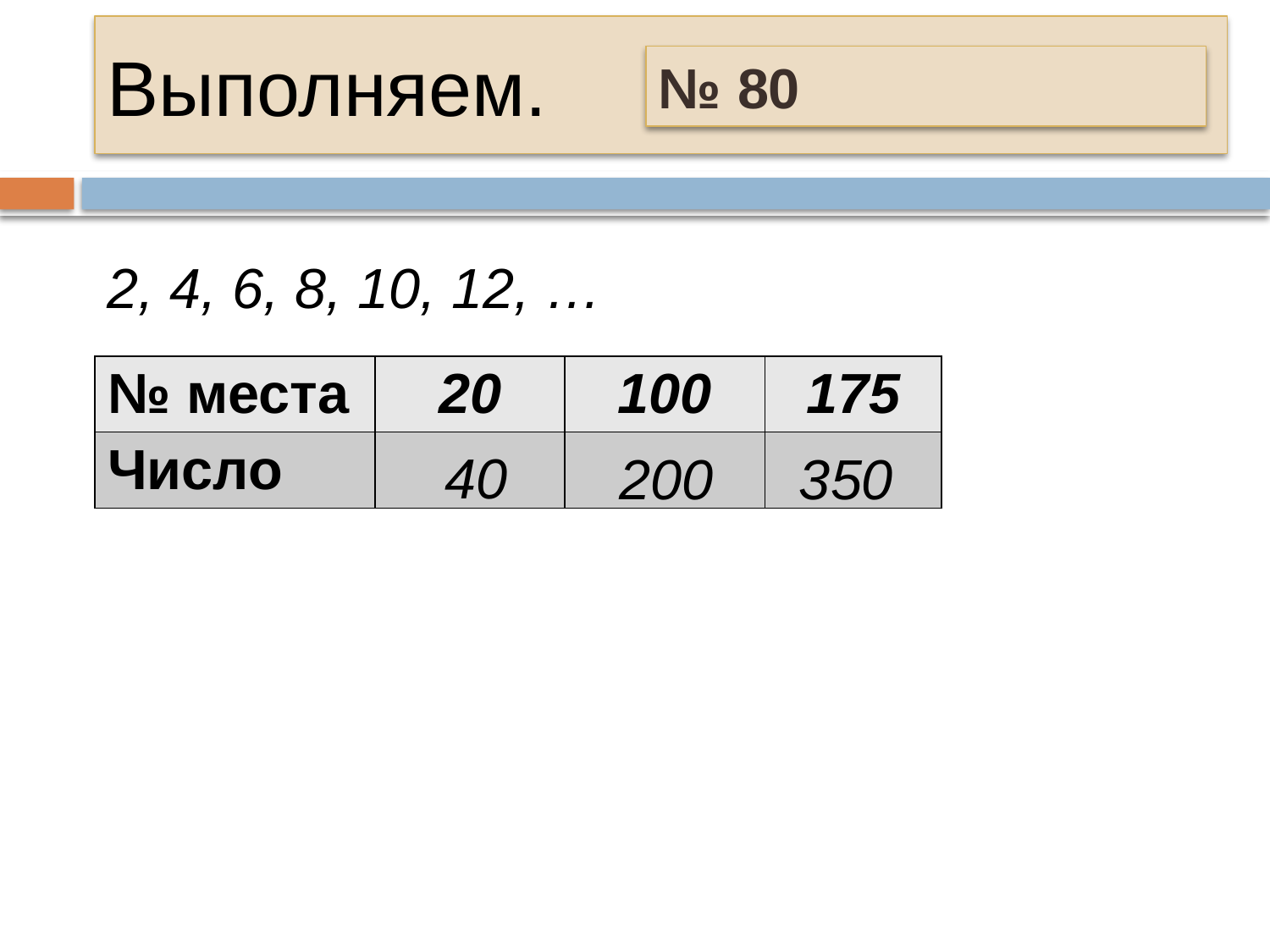

# Выполняем.
№ 80
2, 4, 6, 8, 10, 12, …
| № места | 20 | 100 | 175 |
| --- | --- | --- | --- |
| Число |  |  |  |
40
200
350